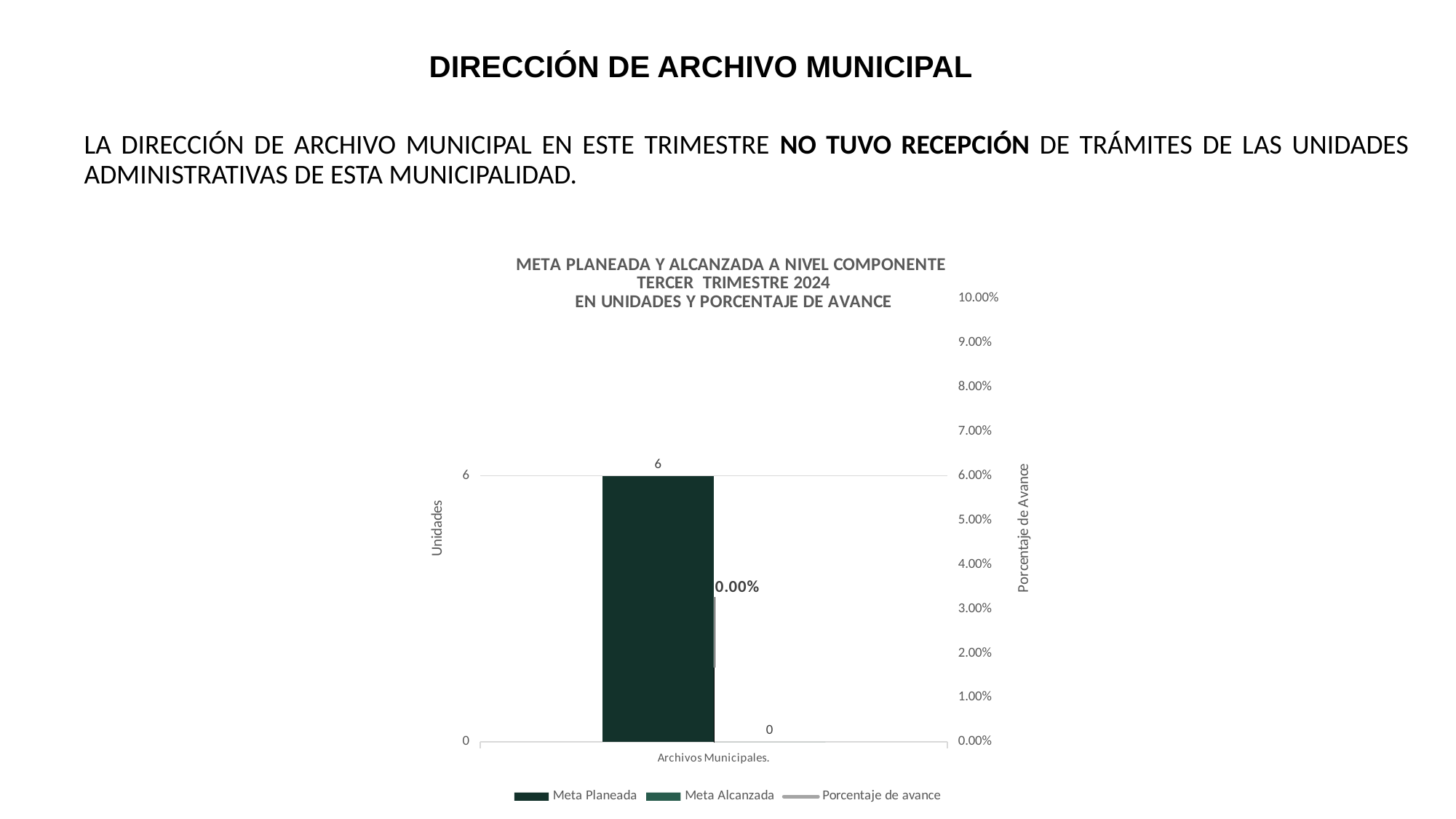

DIRECCIÓN DE ARCHIVO MUNICIPAL
LA DIRECCIÓN DE ARCHIVO MUNICIPAL EN ESTE TRIMESTRE NO TUVO RECEPCIÓN DE TRÁMITES DE LAS UNIDADES ADMINISTRATIVAS DE ESTA MUNICIPALIDAD.

### Chart: META PLANEADA Y ALCANZADA A NIVEL COMPONENTE
TERCER  TRIMESTRE 2024
EN UNIDADES Y PORCENTAJE DE AVANCE

| Category | Meta Planeada | Meta Alcanzada |  |
|---|---|---|---|
| Archivos Municipales. | 6.0 | 0.0 | 0.0 |